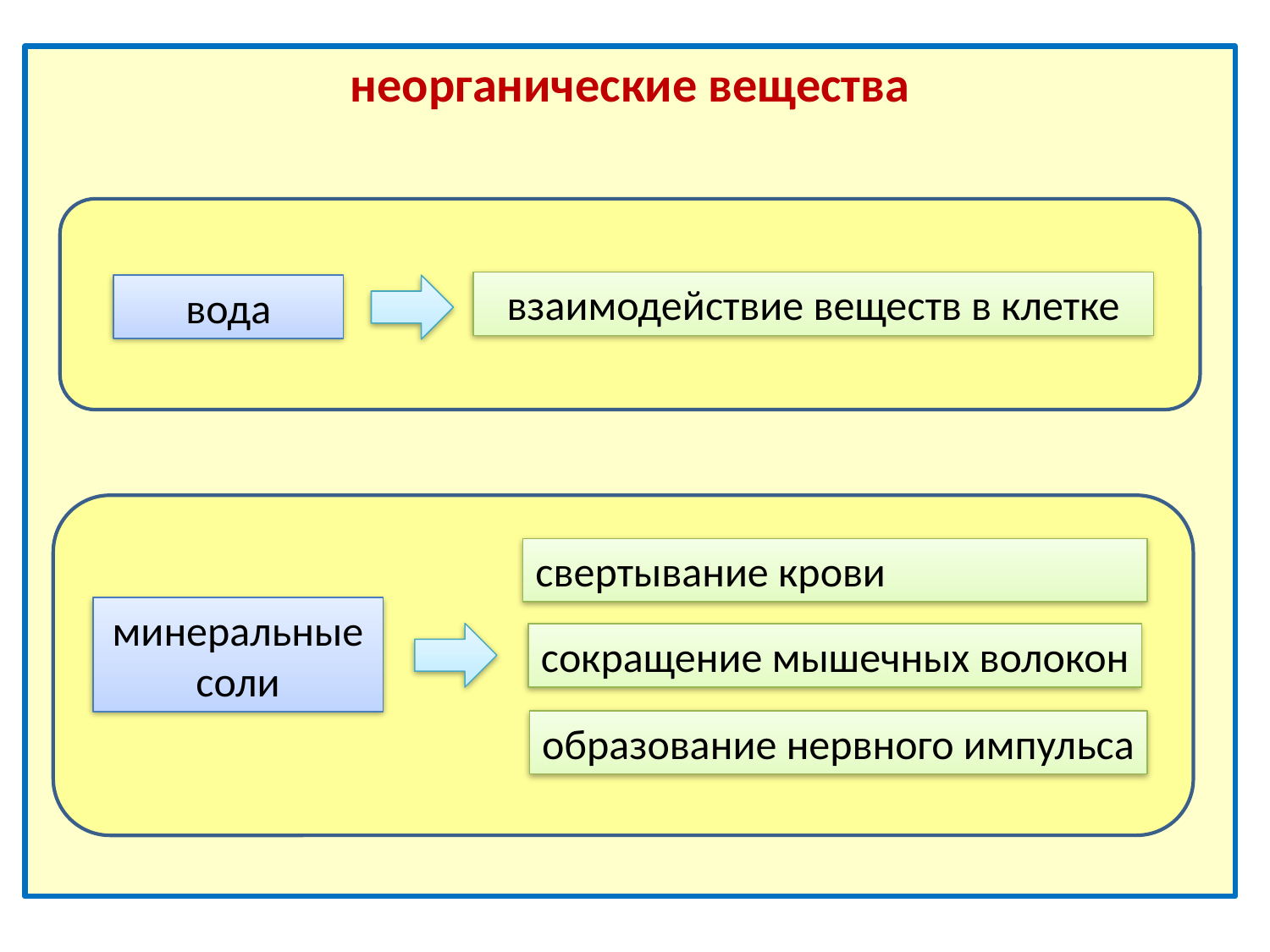

неорганические вещества

взаимодействие веществ в клетке
вода

свертывание крови
минеральные соли

сокращение мышечных волокон
образование нервного импульса